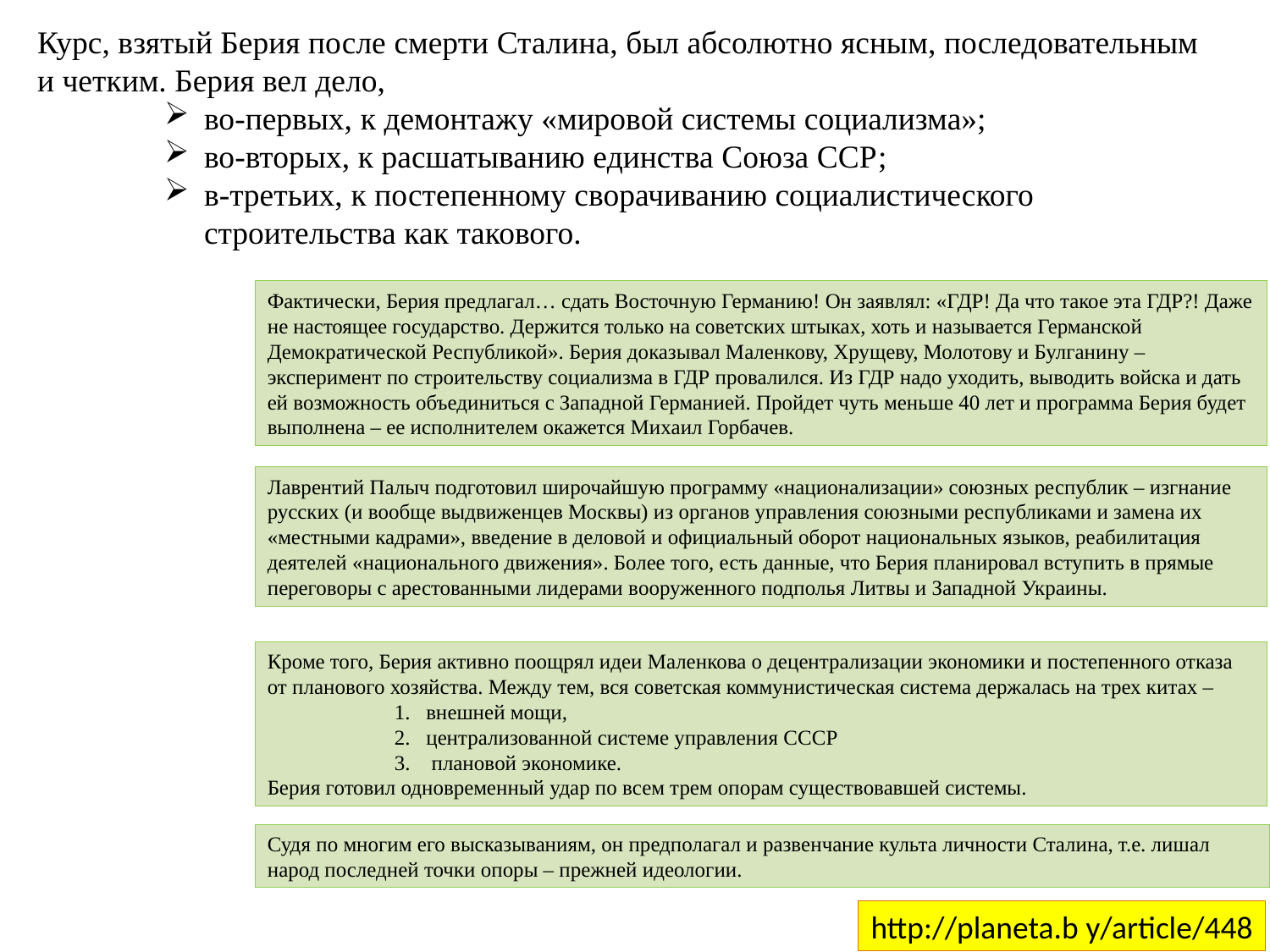

Курс, взятый Берия после смерти Сталина, был абсолютно ясным, последовательным и четким. Берия вел дело,
во-первых, к демонтажу «мировой системы социализма»;
во-вторых, к расшатыванию единства Союза ССР;
в-третьих, к постепенному сворачиванию социалистического строительства как такового.
Фактически, Берия предлагал… сдать Восточную Германию! Он заявлял: «ГДР! Да что такое эта ГДР?! Даже не настоящее государство. Держится только на советских штыках, хоть и называется Германской Демократической Республикой». Берия доказывал Маленкову, Хрущеву, Молотову и Булганину – эксперимент по строительству социализма в ГДР провалился. Из ГДР надо уходить, выводить войска и дать ей возможность объединиться с Западной Германией. Пройдет чуть меньше 40 лет и программа Берия будет выполнена – ее исполнителем окажется Михаил Горбачев.
Лаврентий Палыч подготовил широчайшую программу «национализации» союзных республик – изгнание русских (и вообще выдвиженцев Москвы) из органов управления союзными республиками и замена их «местными кадрами», введение в деловой и официальный оборот национальных языков, реабилитация деятелей «национального движения». Более того, есть данные, что Берия планировал вступить в прямые переговоры с арестованными лидерами вооруженного подполья Литвы и Западной Украины.
Кроме того, Берия активно поощрял идеи Маленкова о децентрализации экономики и постепенного отказа от планового хозяйства. Между тем, вся советская коммунистическая система держалась на трех китах –
внешней мощи,
централизованной системе управления СССР
 плановой экономике.
Берия готовил одновременный удар по всем трем опорам существовавшей системы.
Судя по многим его высказываниям, он предполагал и развенчание культа личности Сталина, т.е. лишал народ последней точки опоры – прежней идеологии.
http://planeta.b y/article/448